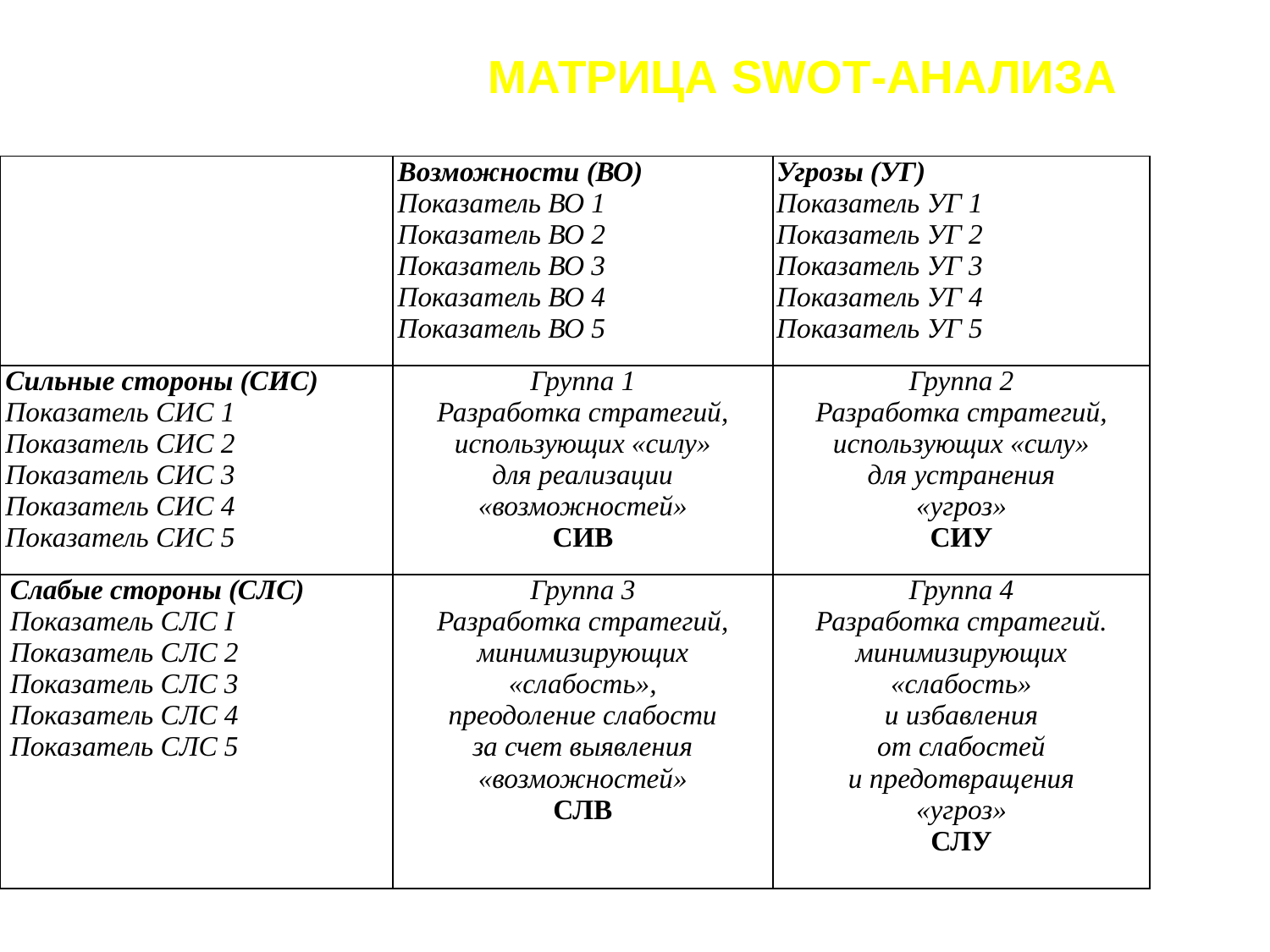

МАТРИЦА SWOT-АНАЛИЗА
|  | Возможности (ВО) Показатель ВО 1 Показатель ВО 2 Показатель ВО 3 Показатель ВО 4 Показатель ВО 5 | Угрозы (УГ) Показатель УГ 1 Показатель УГ 2 Показатель УГ 3 Показатель УГ 4 Показатель УГ 5 |
| --- | --- | --- |
| Сильные стороны (СИС) Показатель СИС 1 Показатель СИС 2 Показатель СИС 3 Показатель СИС 4 Показатель СИС 5 | Группа 1 Разработка стратегий, использующих «силу» для реализации «возможностей» СИВ | Группа 2 Разработка стратегий, использующих «силу» для устранения «угроз» СИУ |
| Слабые стороны (СЛС) Показатель СЛС I Показатель СЛС 2 Показатель СЛС 3 Показатель СЛС 4 Показатель СЛС 5 | Группа 3 Разработка стратегий, минимизирующих «слабость», преодоление слабости за счет выявления «возможностей» СЛВ | Группа 4 Разработка стратегий. минимизирующих «слабость» и избавления от слабостей и предотвращения «угроз» СЛУ |